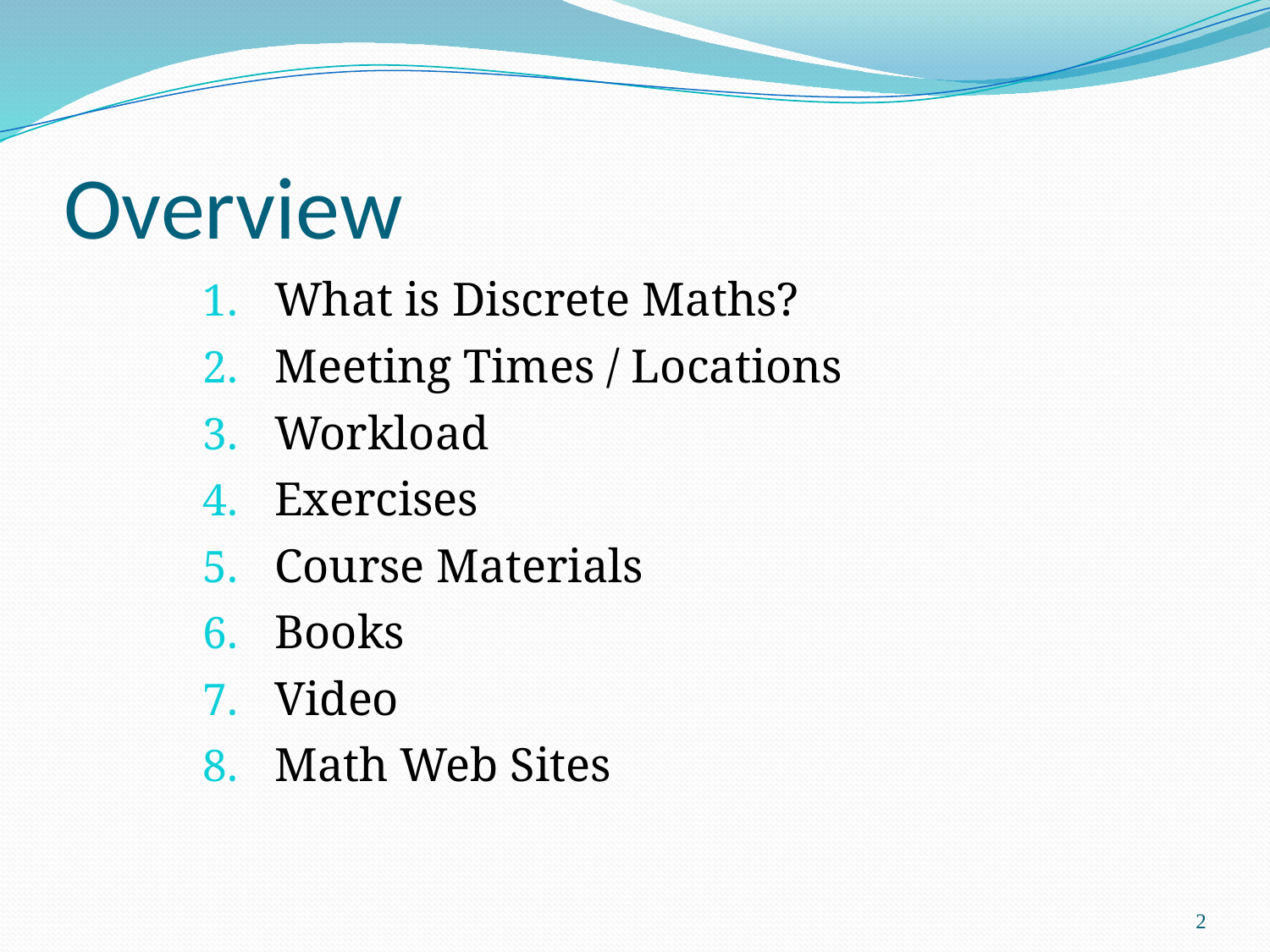

# Overview
What is Discrete Maths?
Meeting Times / Locations
Workload
Exercises
Course Materials
Books
Video
Math Web Sites
2